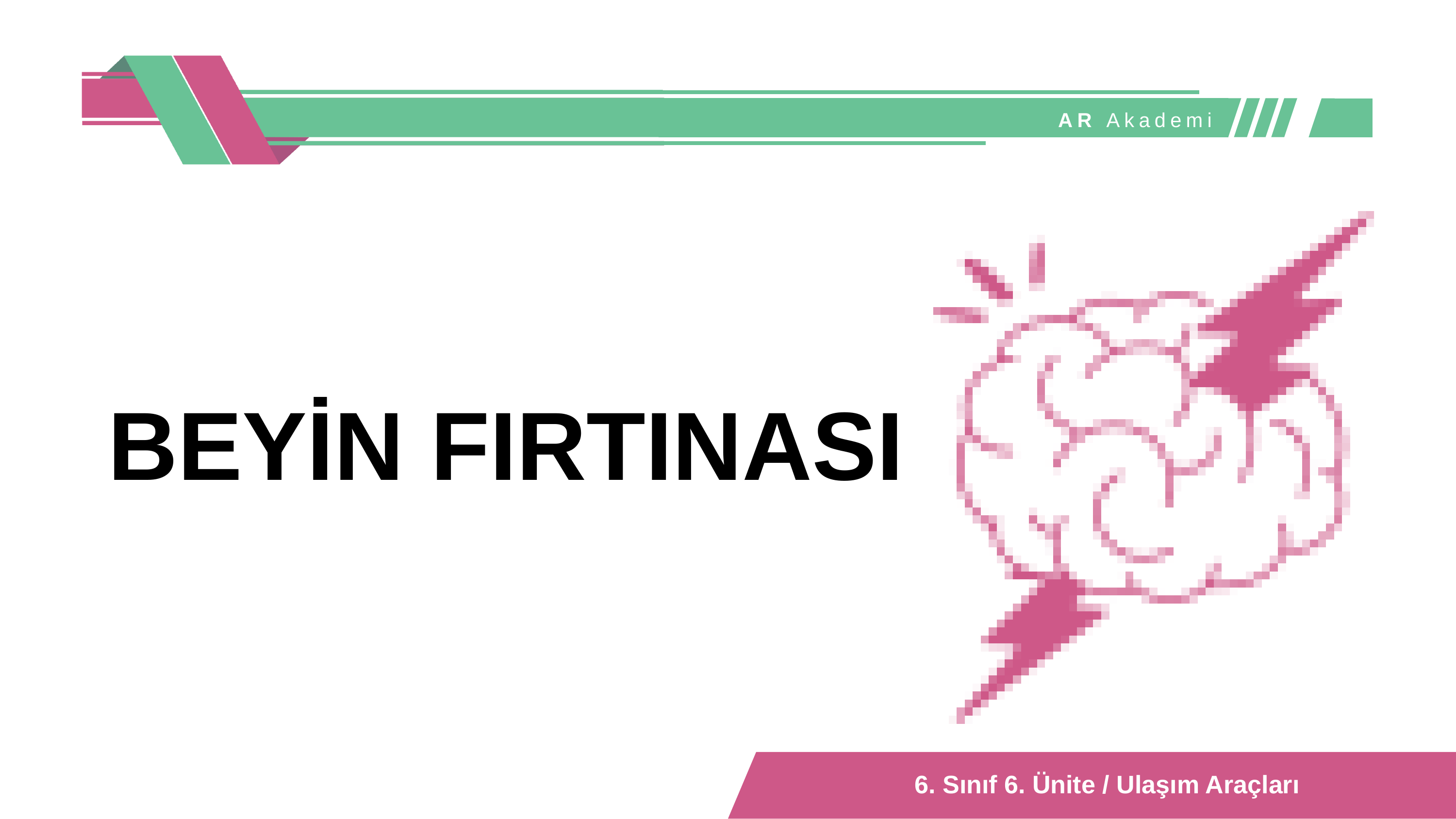

AR Akademi

BEYİN FIRTINASI

6. Sınıf 6. Ünite / Ulaşım Araçları